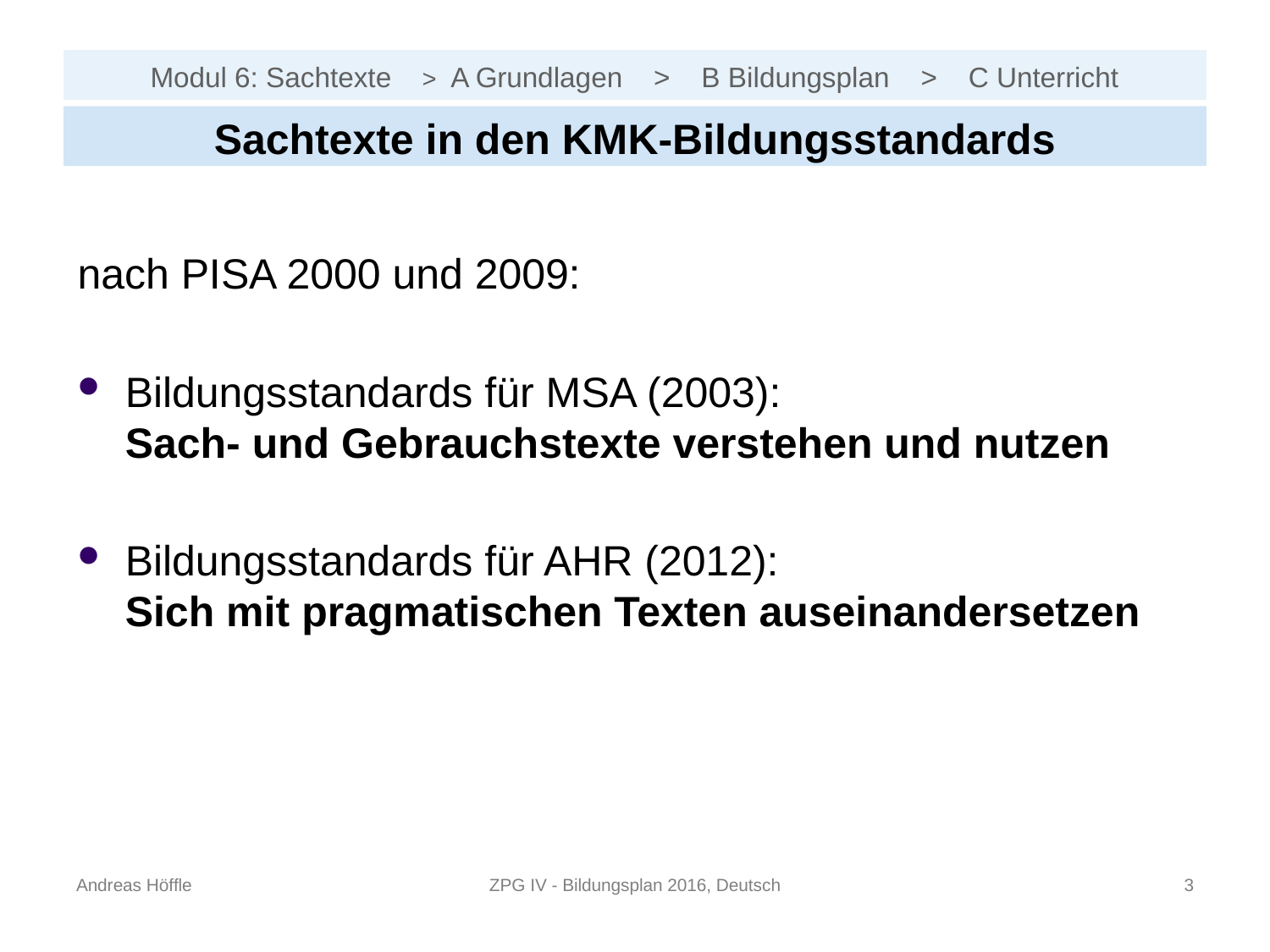

# Modul 6: Sachtexte    >  A Grundlagen    >    B Bildungsplan    >    C Unterricht
Sachtexte in den KMK-Bildungsstandards
nach PISA 2000 und 2009:

Bildungsstandards für MSA (2003):
Sach- und Gebrauchstexte verstehen und nutzen

Bildungsstandards für AHR (2012):
Sich mit pragmatischen Texten auseinandersetzen

Andreas Höffle
ZPG IV - Bildungsplan 2016, Deutsch
3